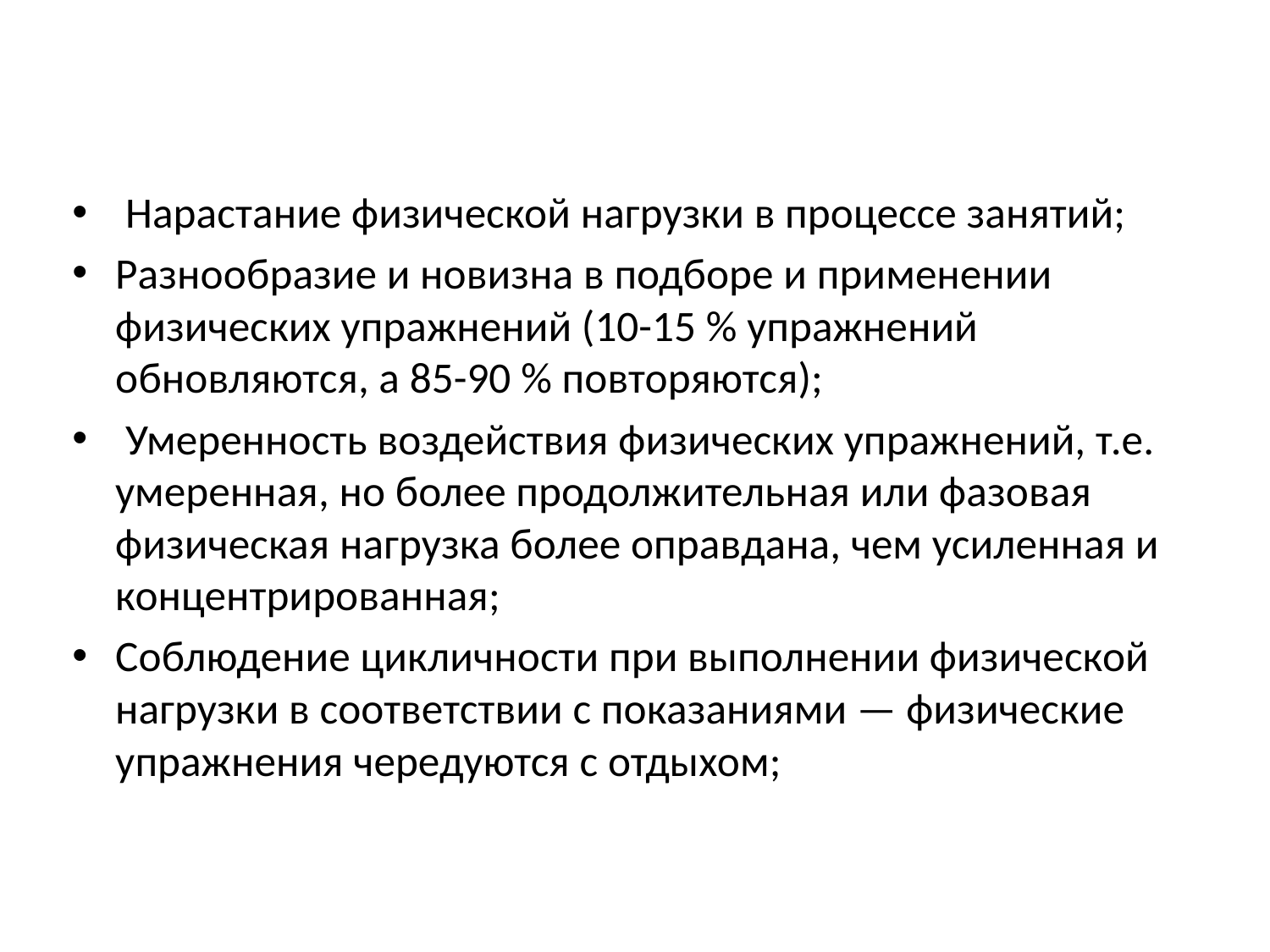

Нарастание физической нагрузки в процессе занятий;
Разнообразие и новизна в подборе и применении физических упражнений (10-15 % упражнений обновляются, а 85-90 % повторяются);
 Умеренность воздействия физических упражнений, т.е. умеренная, но более продолжительная или фазовая физическая нагрузка более оправдана, чем усиленная и концентрированная;
Соблюдение цикличности при выполнении физической нагрузки в соответствии с показаниями — физические упражнения чередуются с отдыхом;